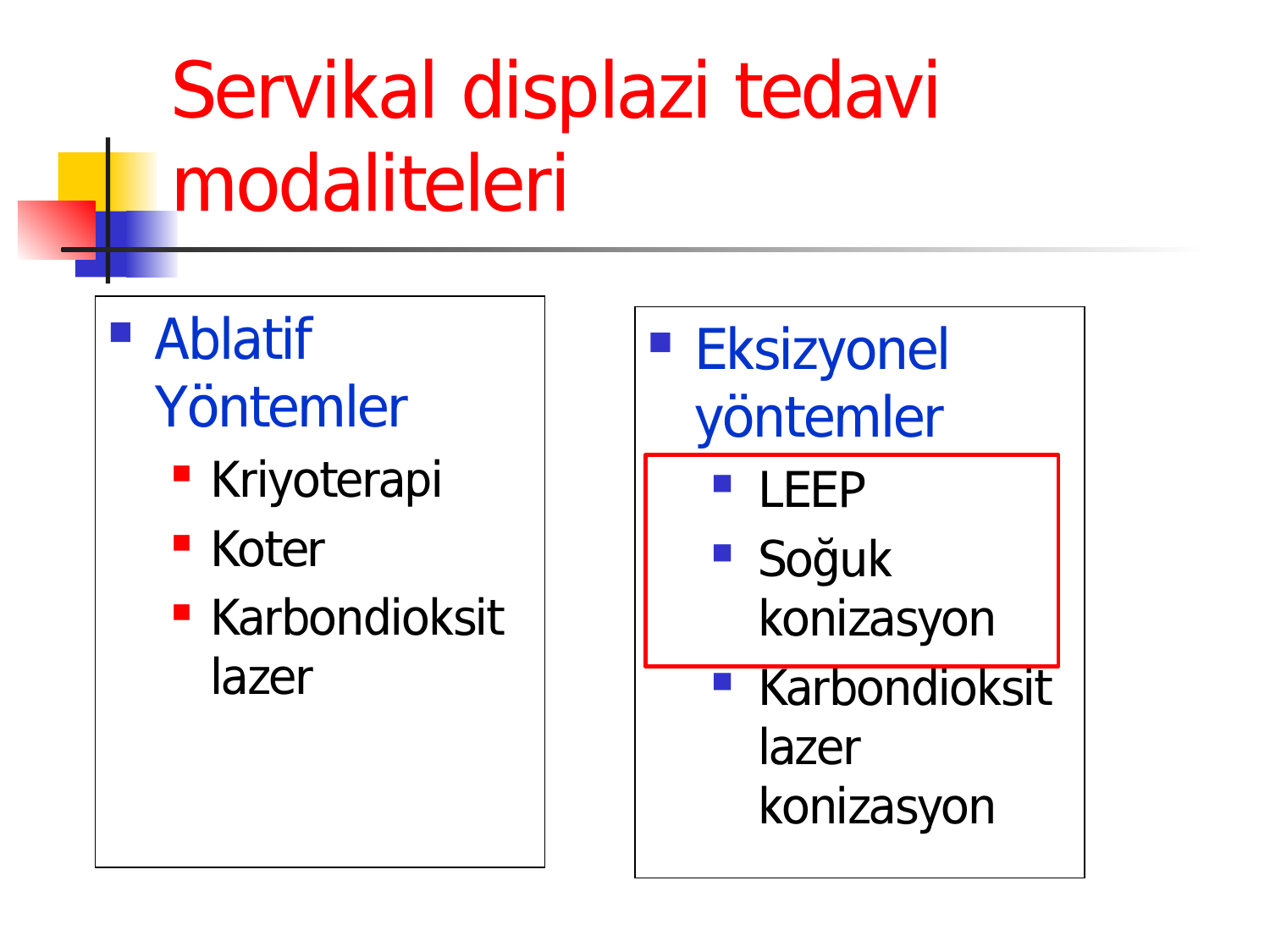

# Servikal displazi tedavi modaliteleri
Ablatif Yöntemler
Kriyoterapi
Koter
Karbondioksit lazer
Eksizyonel yöntemler
LEEP
Soğuk konizasyon
Karbondioksit lazer konizasyon